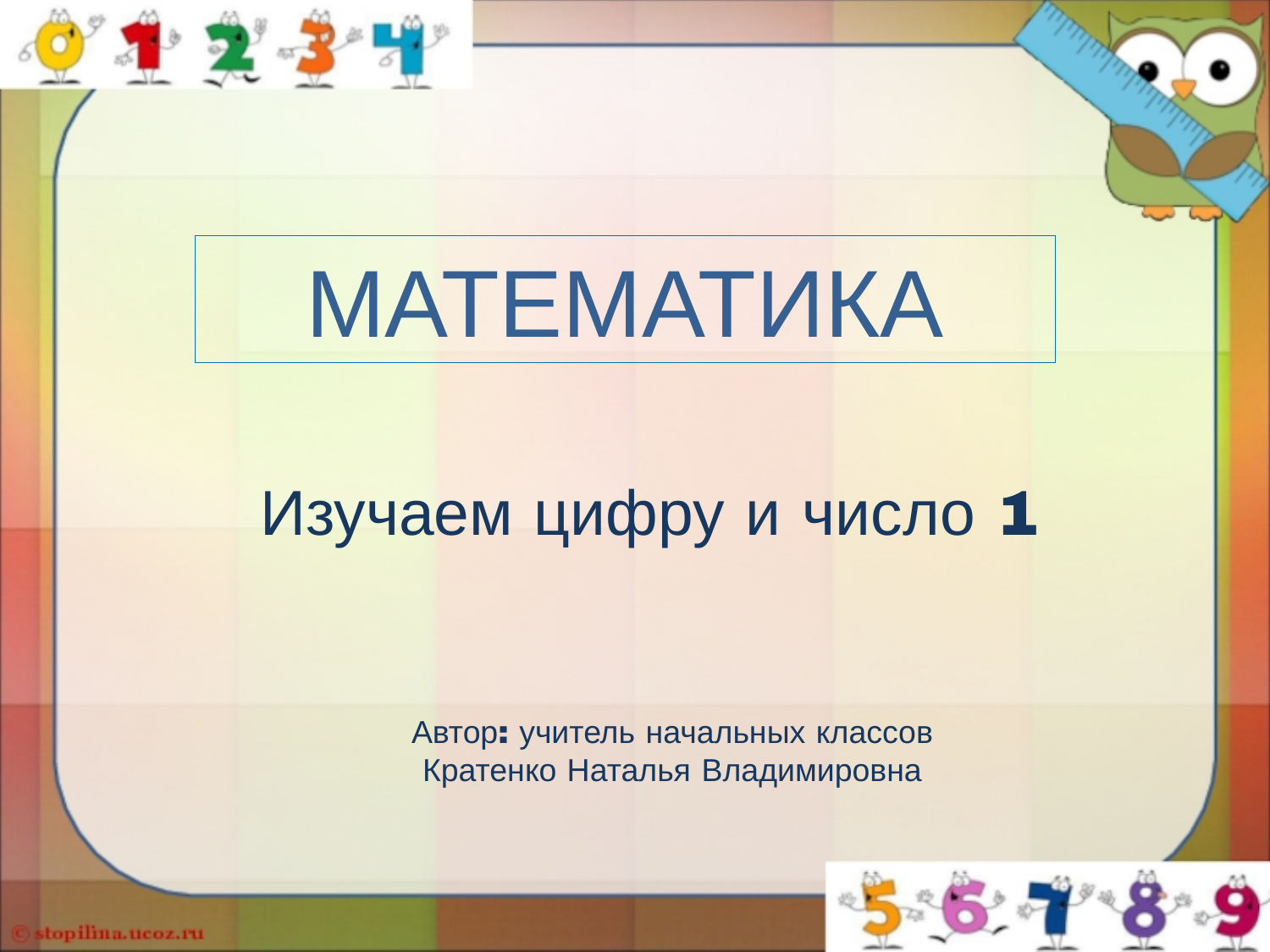

МАТЕМАТИКА
Изучаем цифру и число 1
Автор: учитель начальных классов
Кратенко Наталья Владимировна